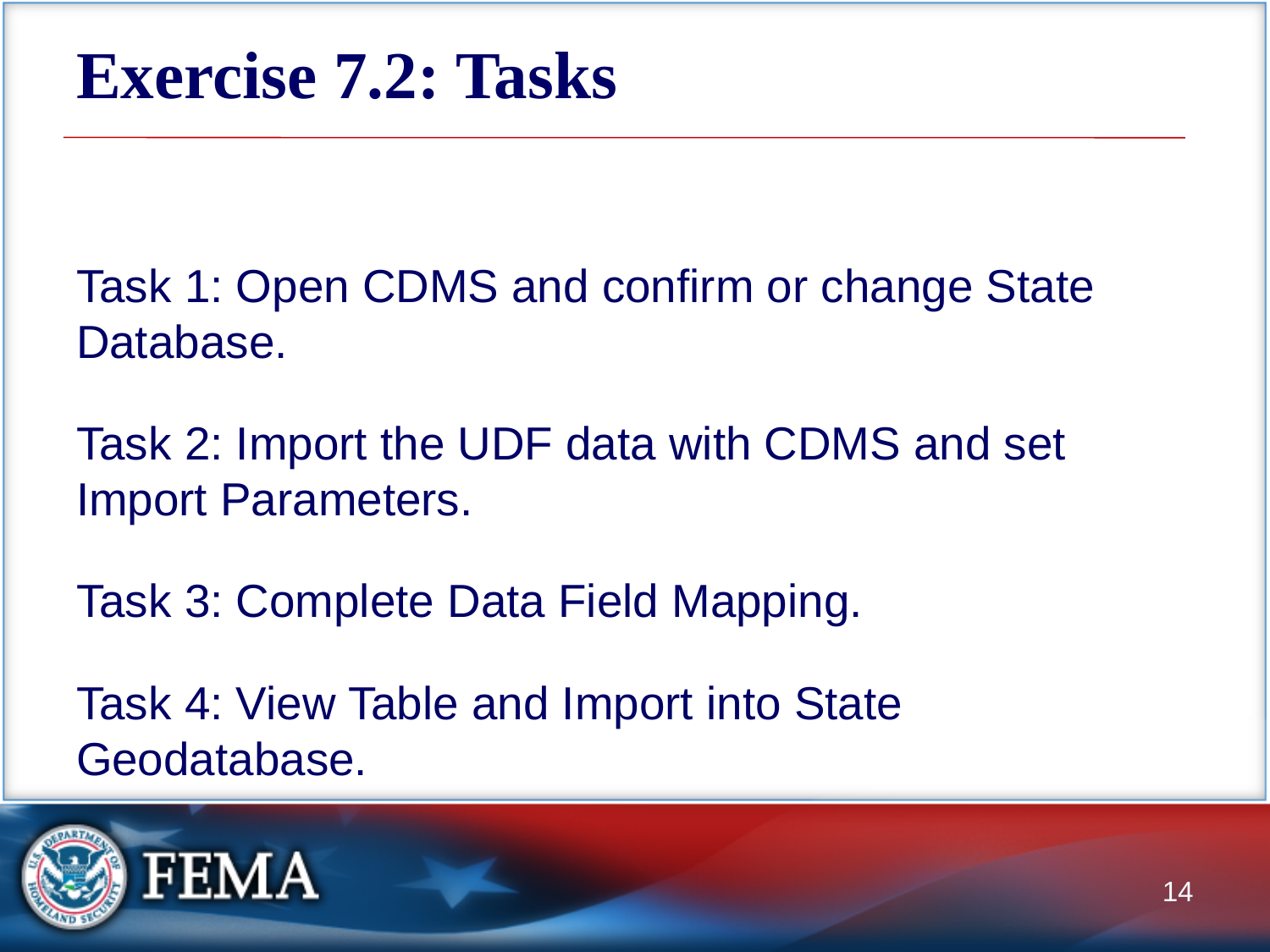

# Exercise 7.2: Tasks

Task 1: Open CDMS and confirm or change State Database.
Task 2: Import the UDF data with CDMS and set Import Parameters.
Task 3: Complete Data Field Mapping.
Task 4: View Table and Import into State Geodatabase.
14